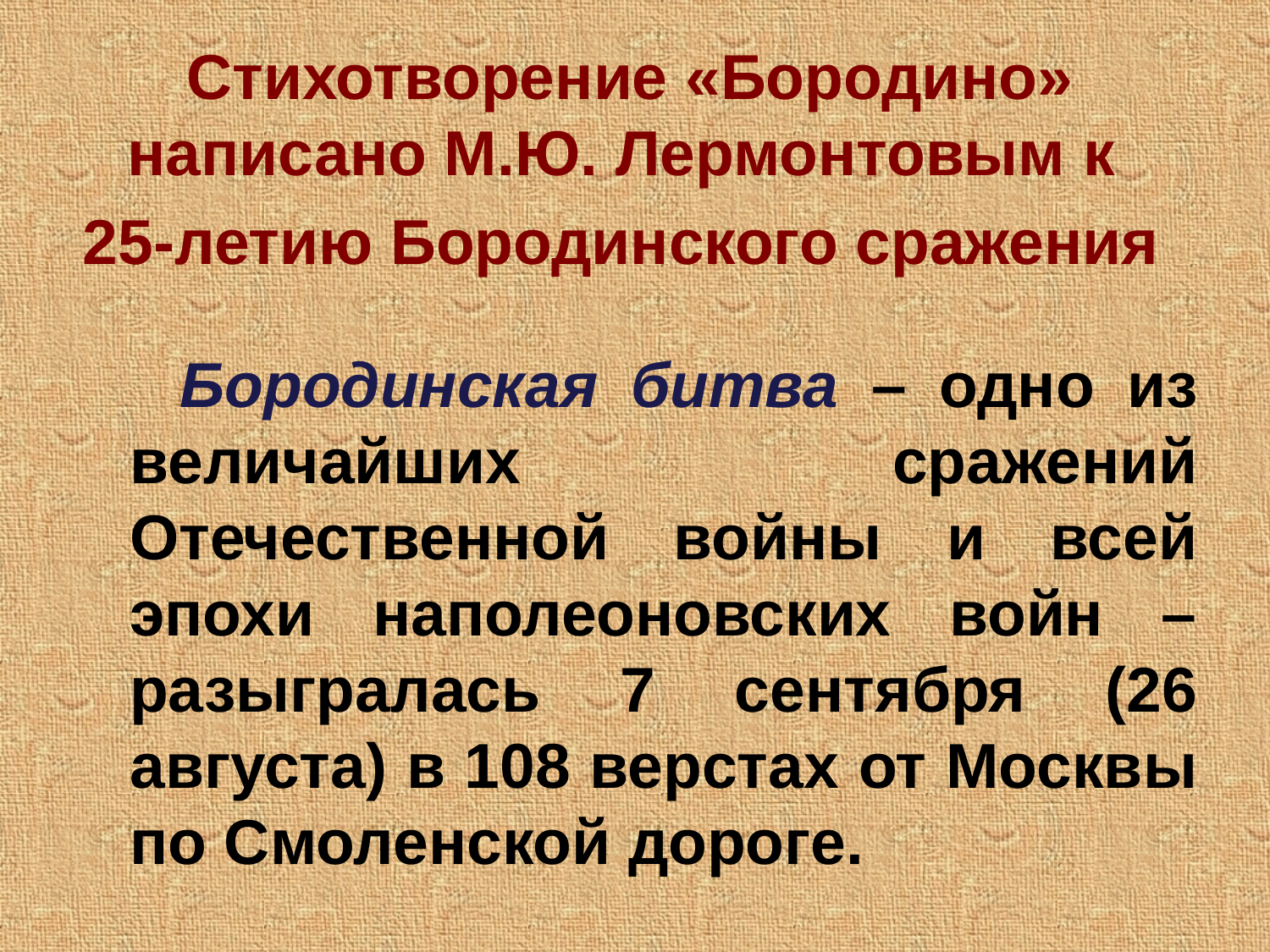

Стихотворение «Бородино» написано М.Ю. Лермонтовым к
25-летию Бородинского сражения
   Бородинская битва – одно из величайших сражений Отечественной войны и всей эпохи наполеоновских войн – разыгралась 7 сентября (26 августа) в 108 верстах от Москвы по Смоленской дороге.